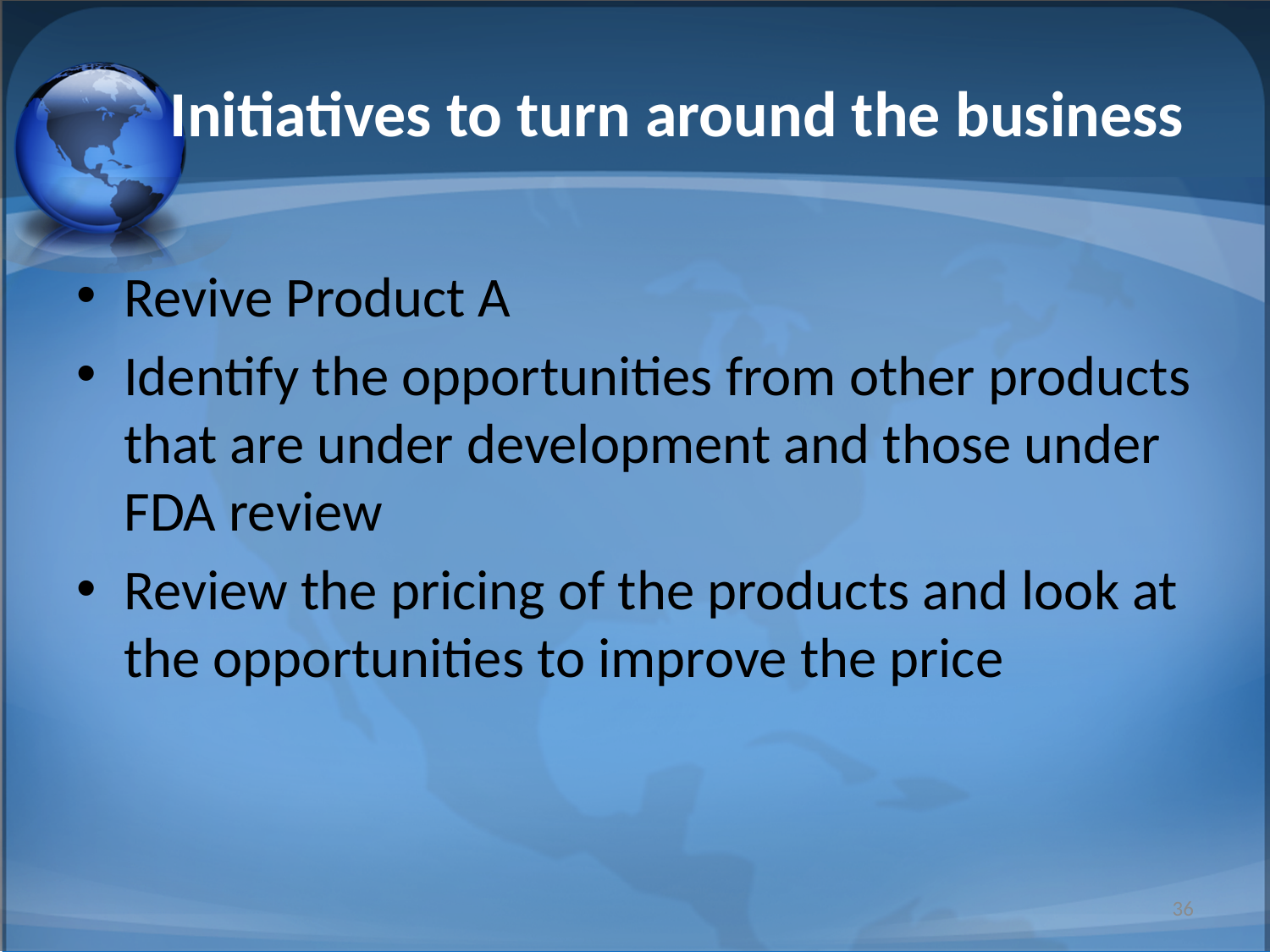

# Initiatives to turn around the business
Revive Product A
Identify the opportunities from other products that are under development and those under FDA review
Review the pricing of the products and look at the opportunities to improve the price
36